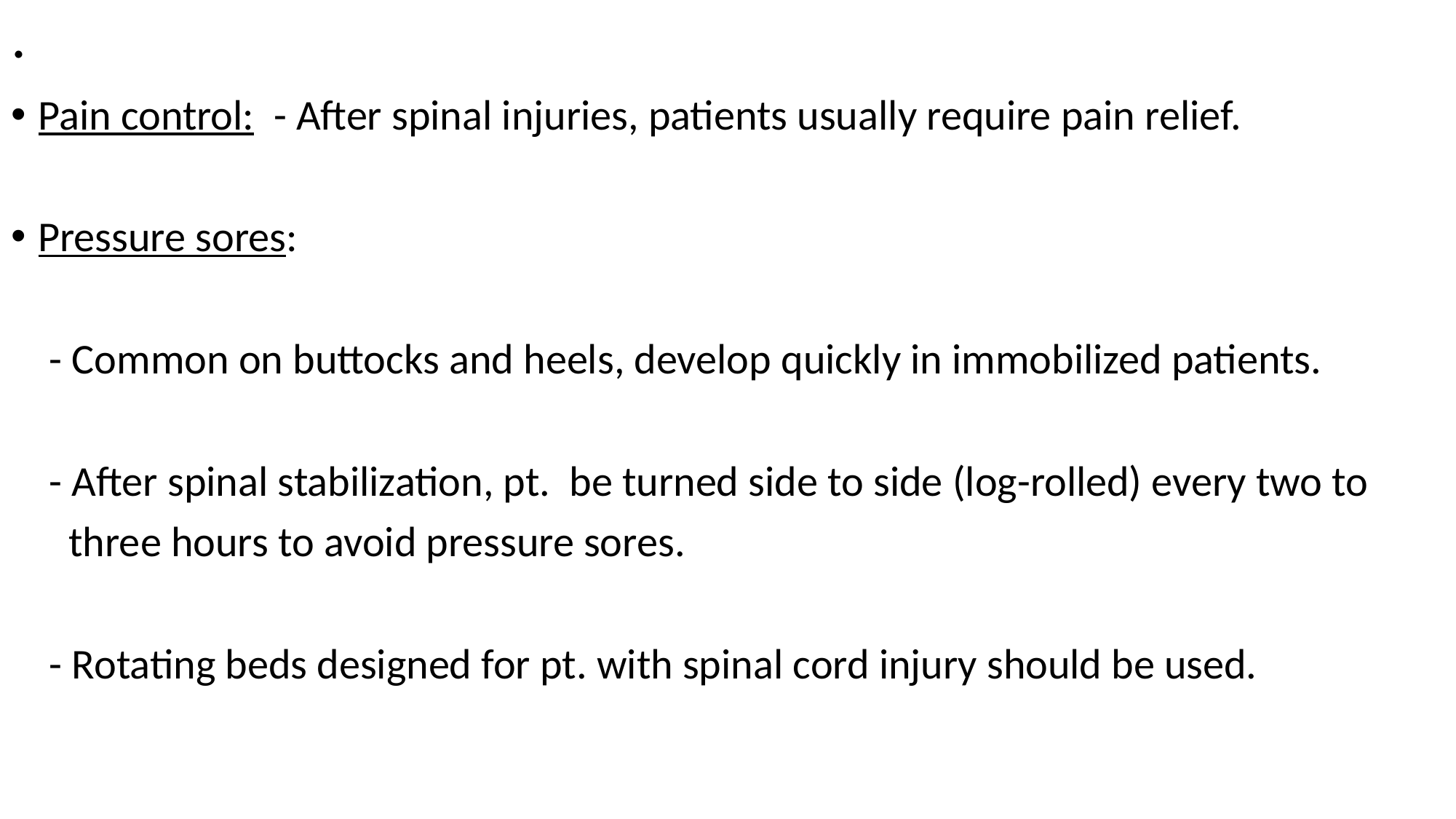

# .
Pain control:  - After spinal injuries, patients usually require pain relief.

Pressure sores:

    - Common on buttocks and heels, develop quickly in immobilized patients.

    - After spinal stabilization, pt.  be turned side to side (log-rolled) every two to
      three hours to avoid pressure sores.

    - Rotating beds designed for pt. with spinal cord injury should be used.